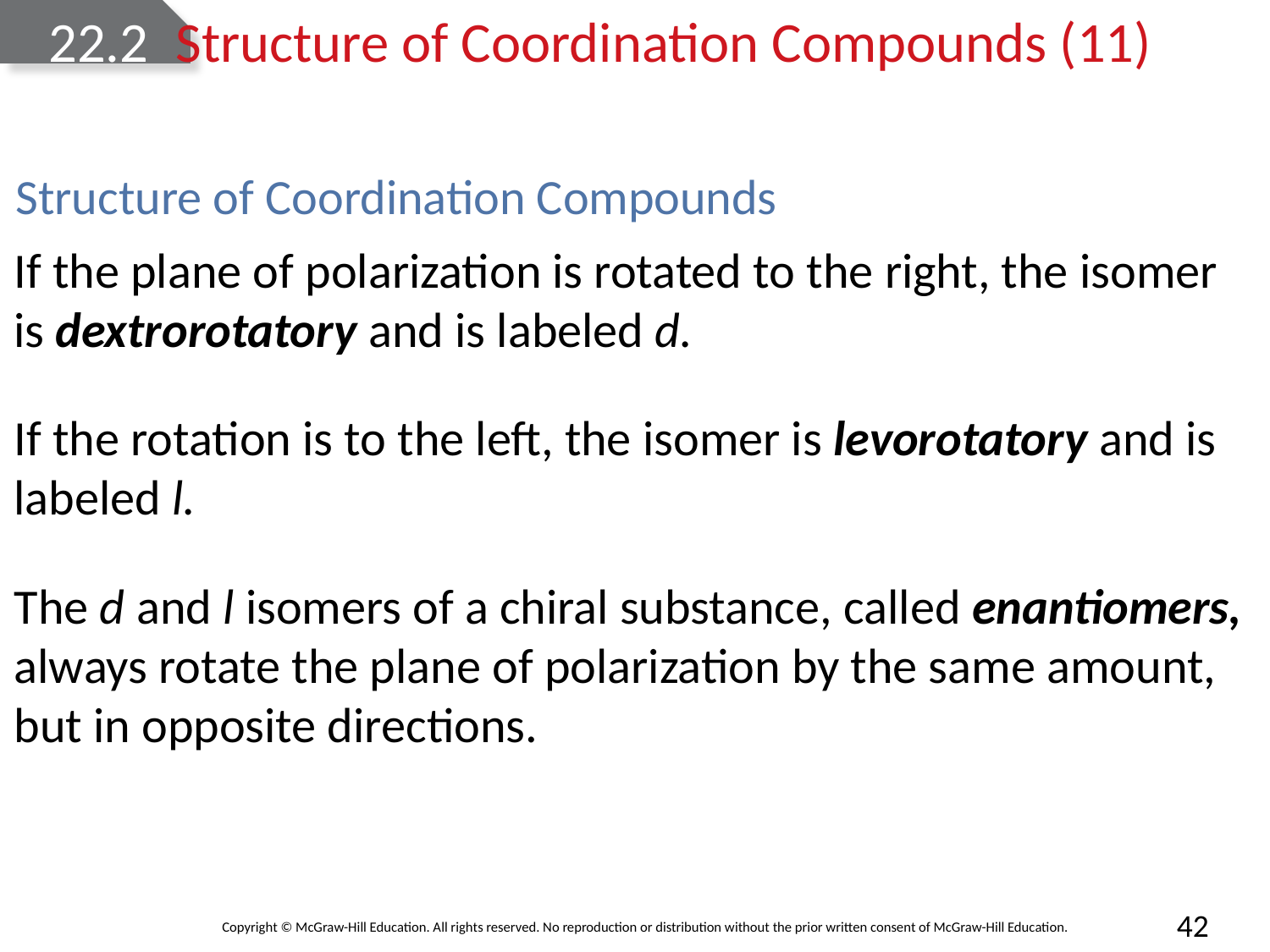

# 22.2	Structure of Coordination Compounds (11)
Structure of Coordination Compounds
If the plane of polarization is rotated to the right, the isomer is dextrorotatory and is labeled d.
If the rotation is to the left, the isomer is levorotatory and is labeled l.
The d and l isomers of a chiral substance, called enantiomers, always rotate the plane of polarization by the same amount, but in opposite directions.